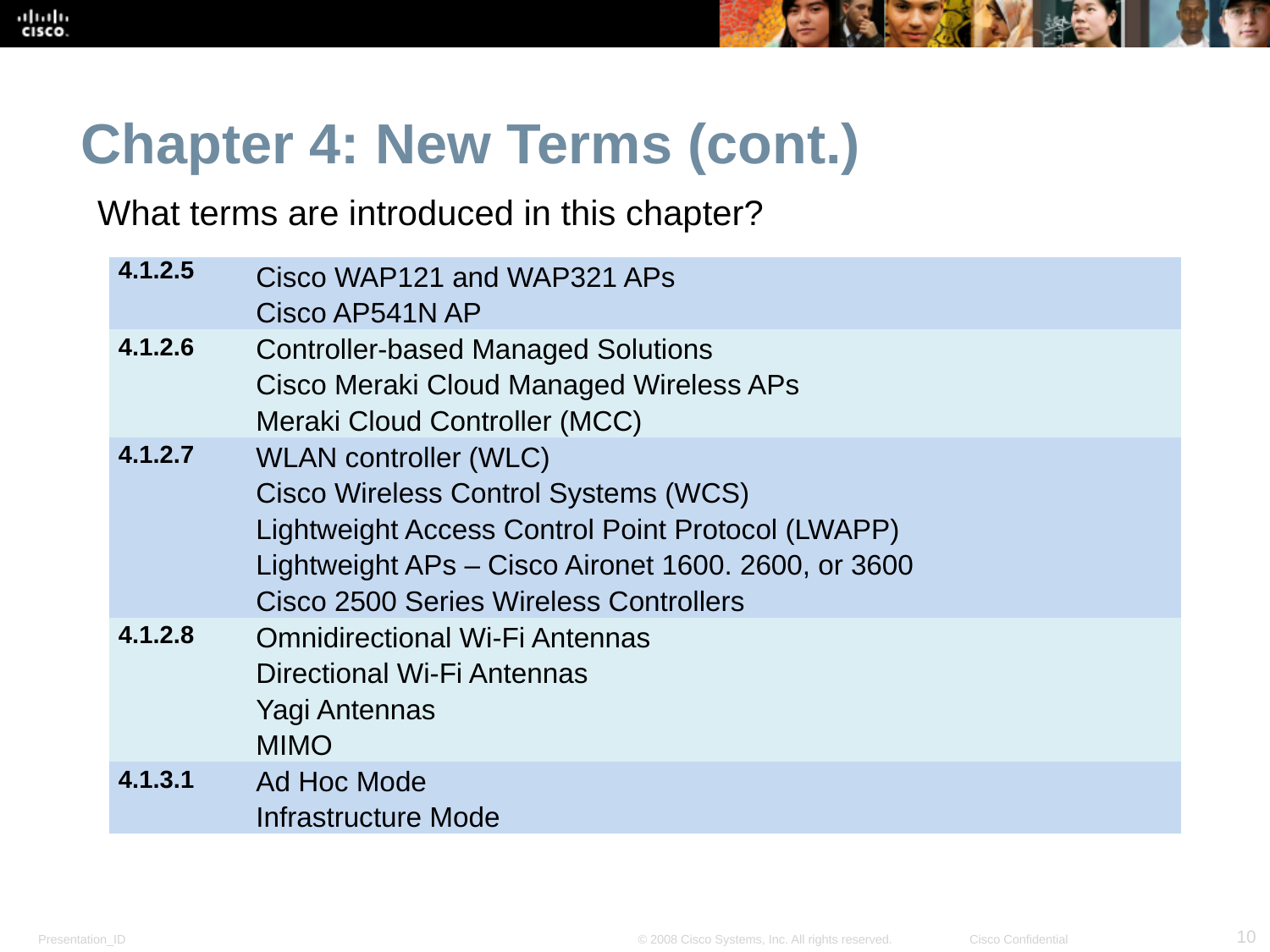

Chapter 4: New Terms (cont.)
What terms are introduced in this chapter?
| 4.1.2.5 | Cisco WAP121 and WAP321 APs Cisco AP541N AP |
| --- | --- |
| 4.1.2.6 | Controller-based Managed Solutions Cisco Meraki Cloud Managed Wireless APs Meraki Cloud Controller (MCC) |
| 4.1.2.7 | WLAN controller (WLC) Cisco Wireless Control Systems (WCS) Lightweight Access Control Point Protocol (LWAPP) Lightweight APs – Cisco Aironet 1600. 2600, or 3600 Cisco 2500 Series Wireless Controllers |
| 4.1.2.8 | Omnidirectional Wi-Fi Antennas Directional Wi-Fi Antennas Yagi Antennas MIMO |
| 4.1.3.1 | Ad Hoc Mode Infrastructure Mode |